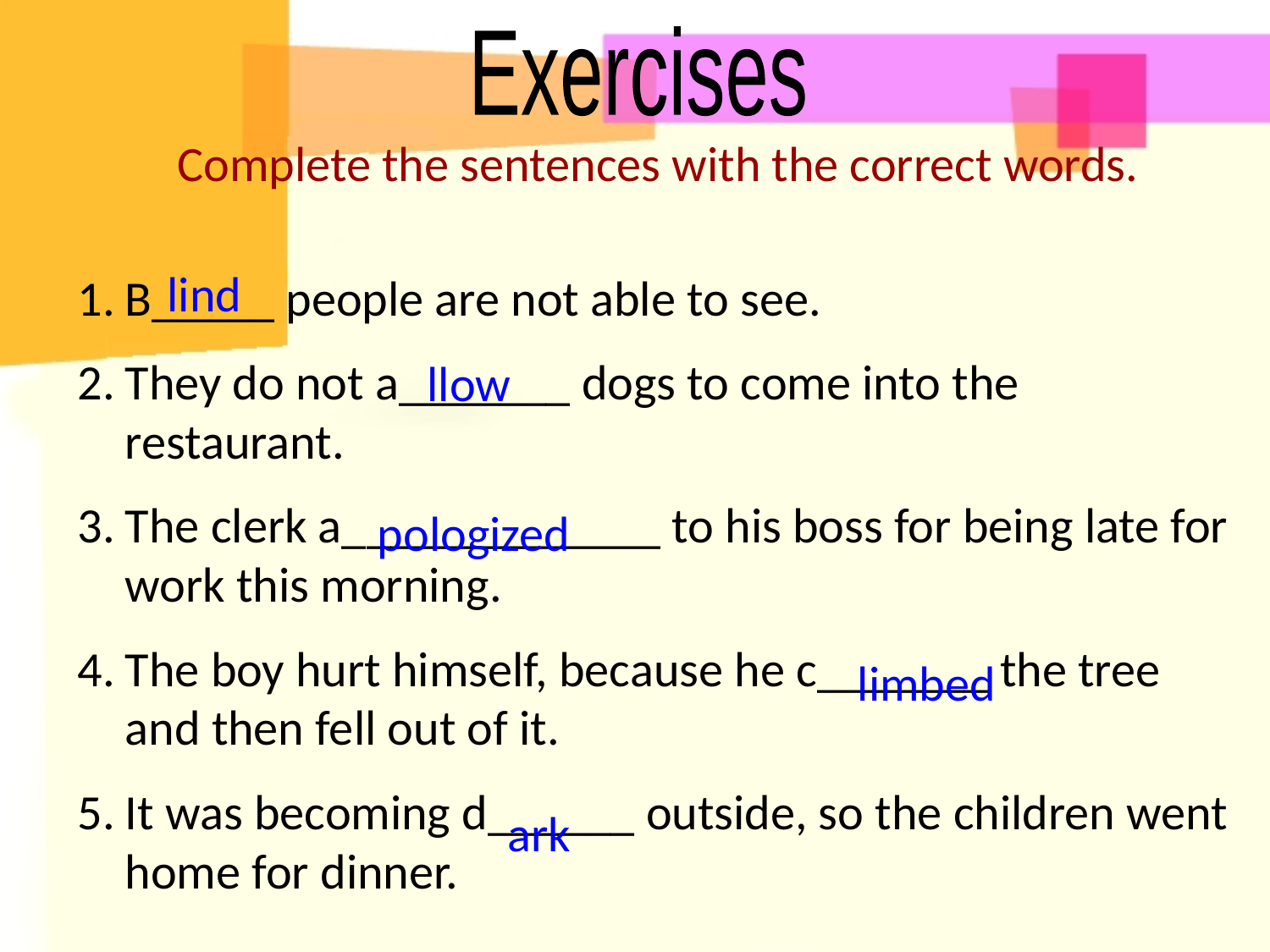

Exercises
Complete the sentences with the correct words.
lind
B_____ people are not able to see.
They do not a_______ dogs to come into the restaurant.
The clerk a_____________ to his boss for being late for work this morning.
The boy hurt himself, because he c_______ the tree and then fell out of it.
It was becoming d______ outside, so the children went home for dinner.
llow
pologized
limbed
ark